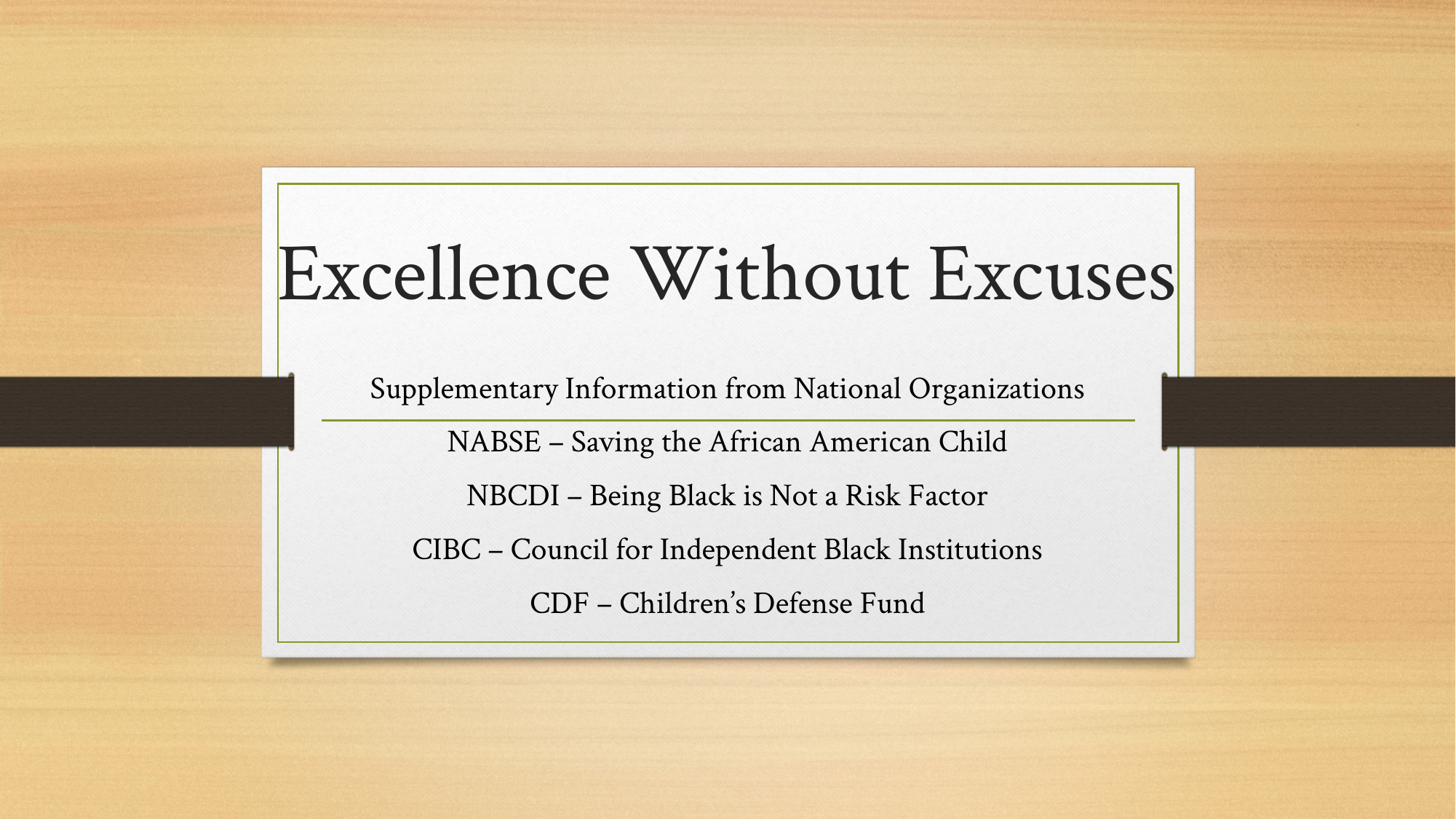

# Excellence Without Excuses
Supplementary Information from National Organizations
NABSE – Saving the African American Child
NBCDI – Being Black is Not a Risk Factor
CIBC – Council for Independent Black Institutions
CDF – Children’s Defense Fund